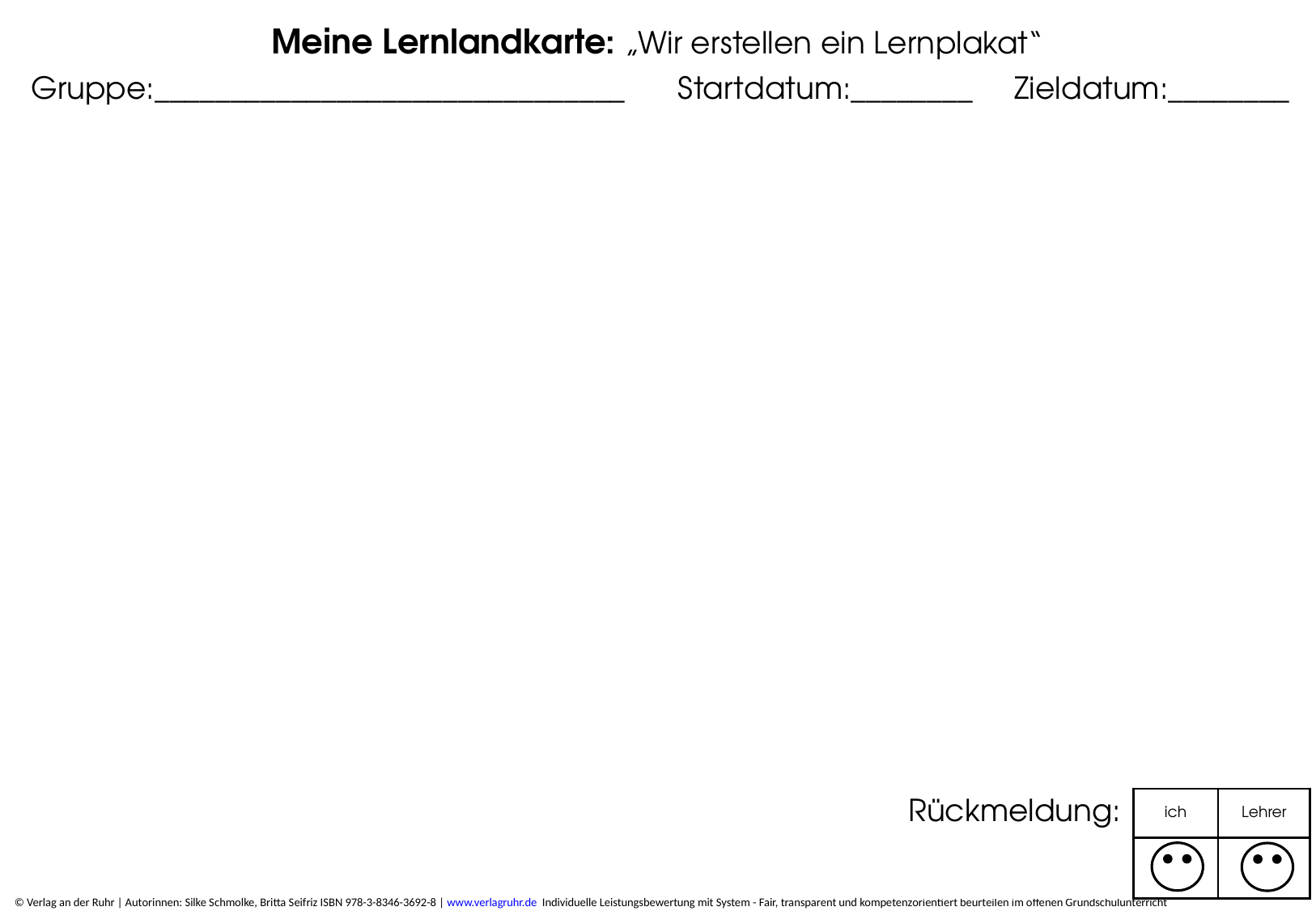

Meine Lernlandkarte: „Wir erstellen ein Lernplakat“
Gruppe:_______________________________
Startdatum:________
Zieldatum:________
| Rückmeldung: | ich | Lehrer |
| --- | --- | --- |
|  |  |  |